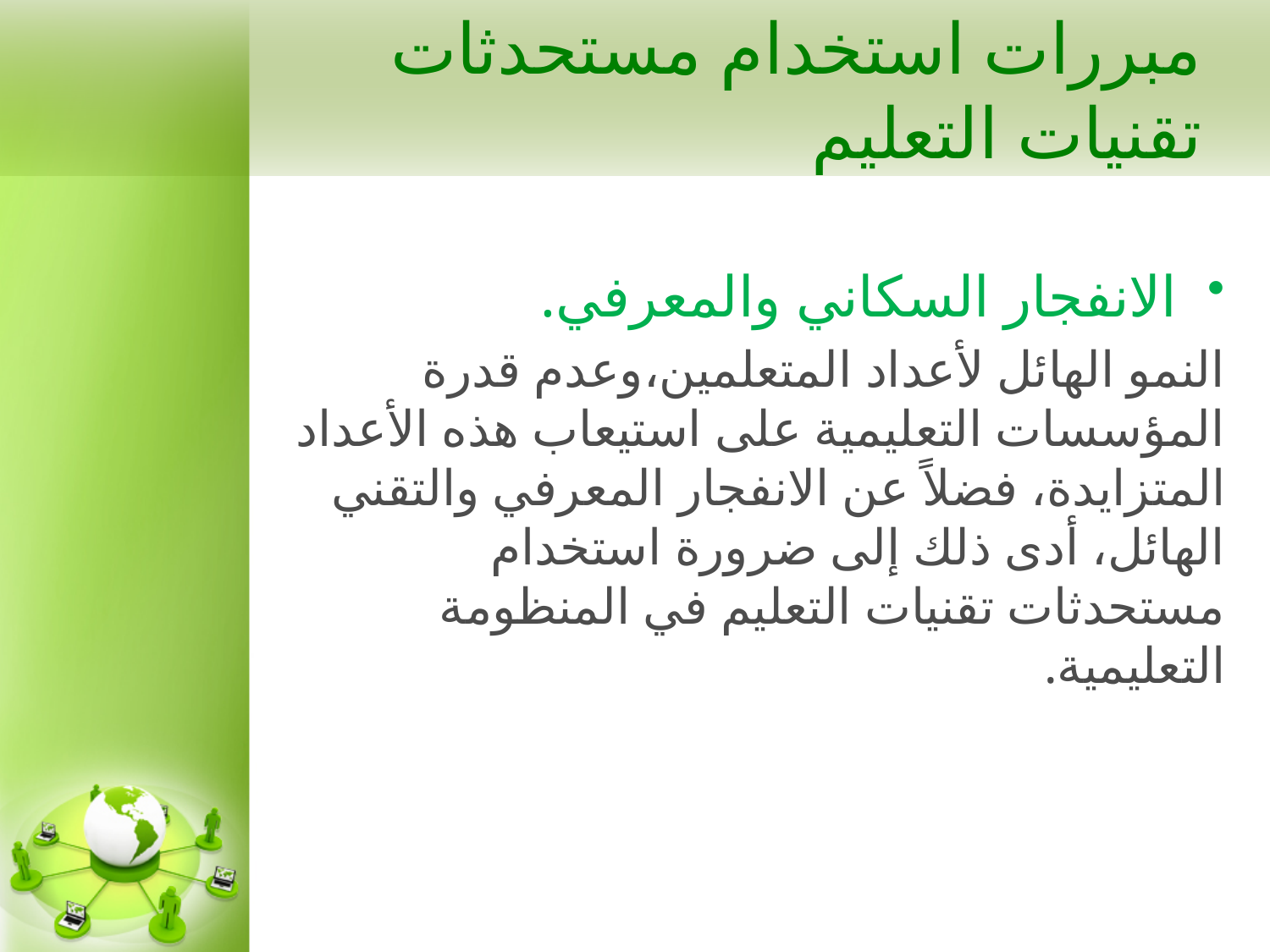

# مبررات استخدام مستحدثات تقنيات التعليم

الانفجار السكاني والمعرفي.
النمو الهائل لأعداد المتعلمين،وعدم قدرة المؤسسات التعليمية على استيعاب هذه الأعداد المتزايدة، فضلاً عن الانفجار المعرفي والتقني الهائل، أدى ذلك إلى ضرورة استخدام مستحدثات تقنيات التعليم في المنظومة التعليمية.